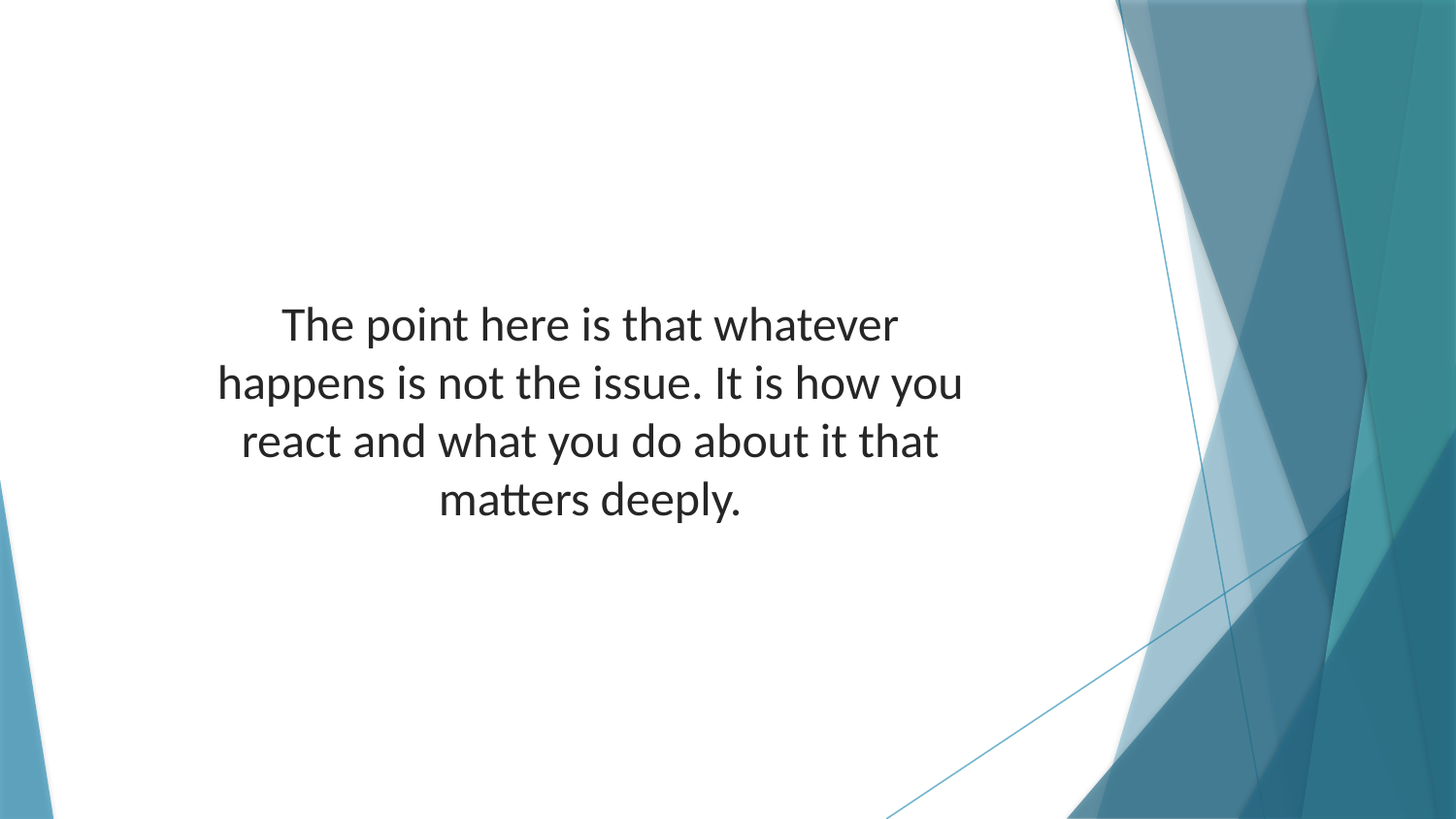

The point here is that whatever happens is not the issue. It is how you react and what you do about it that matters deeply.